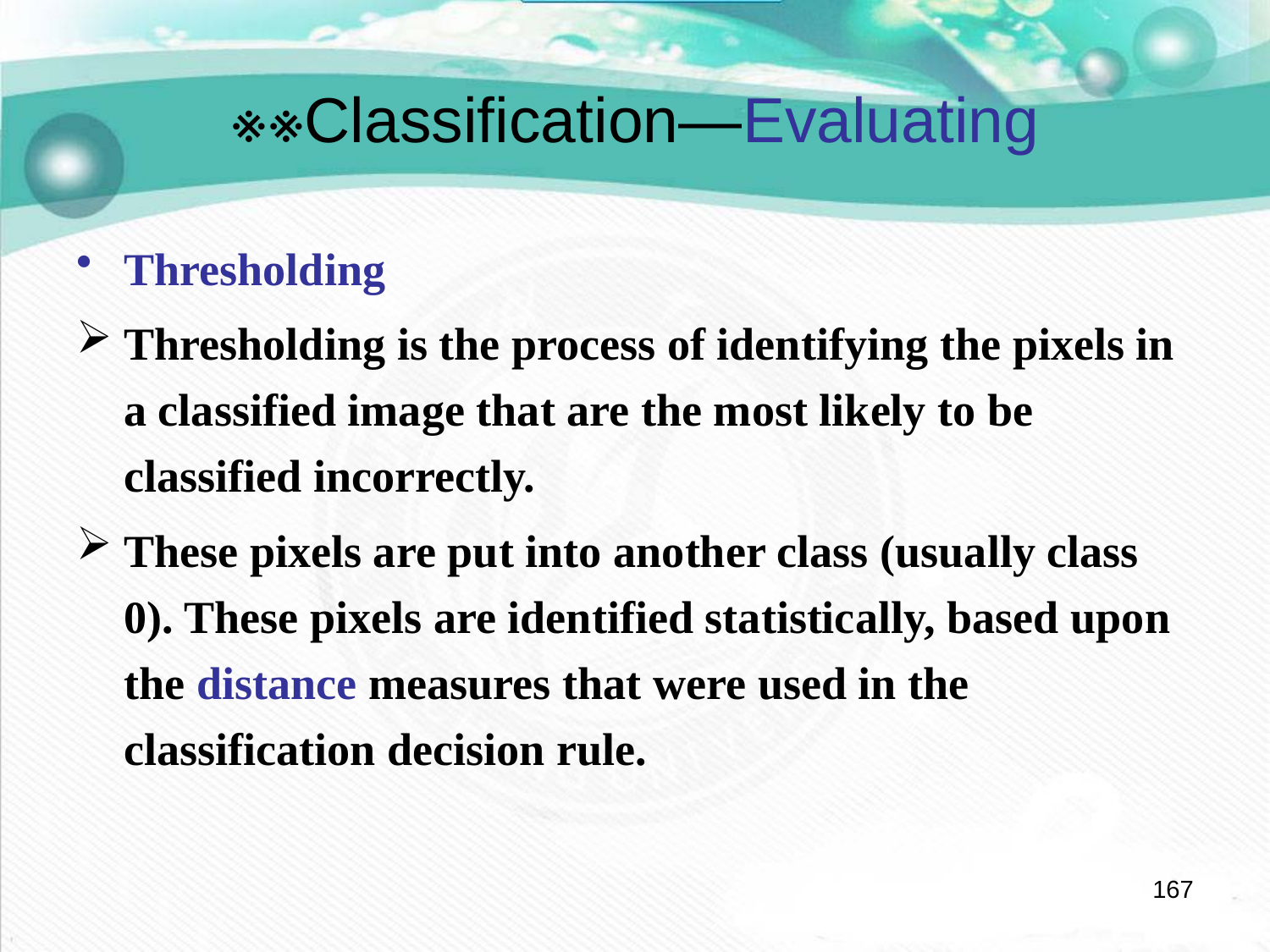

# ※※Classification—Evaluating
Thresholding
Thresholding is the process of identifying the pixels in a classified image that are the most likely to be classified incorrectly.
These pixels are put into another class (usually class 0). These pixels are identified statistically, based upon the distance measures that were used in the classification decision rule.
167